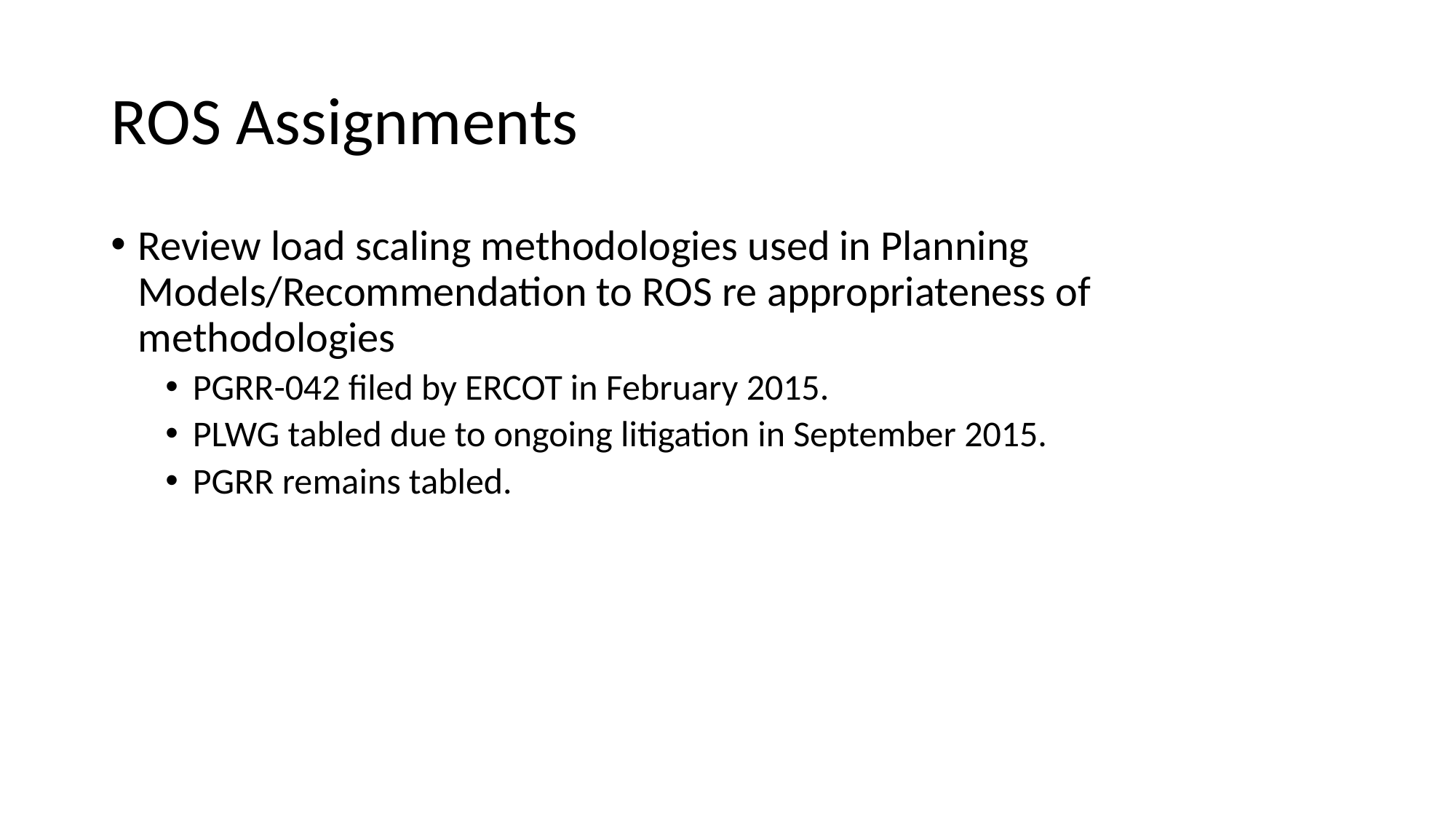

# ROS Assignments
Review load scaling methodologies used in Planning Models/Recommendation to ROS re appropriateness of methodologies
PGRR-042 filed by ERCOT in February 2015.
PLWG tabled due to ongoing litigation in September 2015.
PGRR remains tabled.